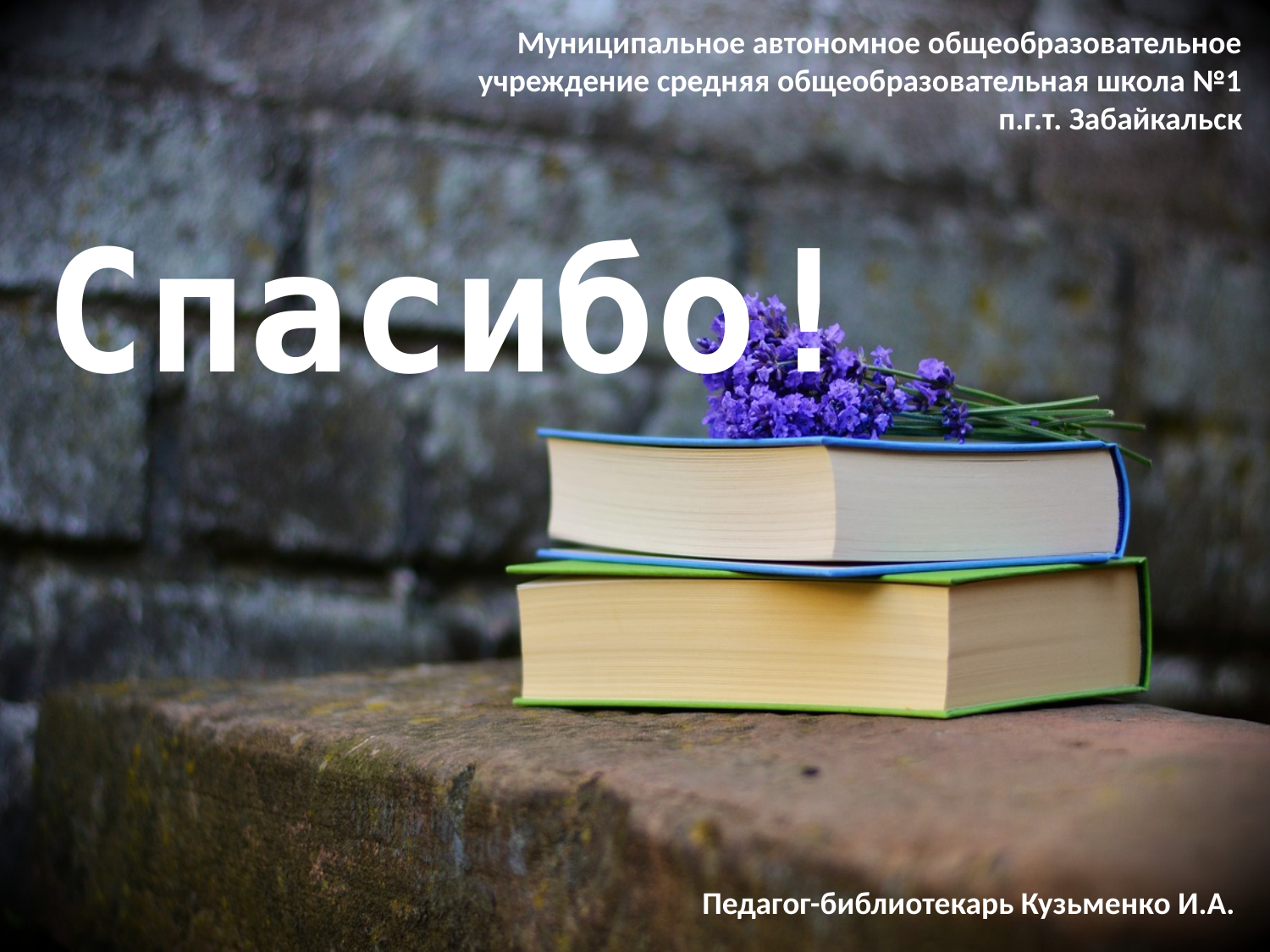

Муниципальное автономное общеобразовательное учреждение средняя общеобразовательная школа №1
 п.г.т. Забайкальск
Спасибо!
Педагог-библиотекарь Кузьменко И.А.